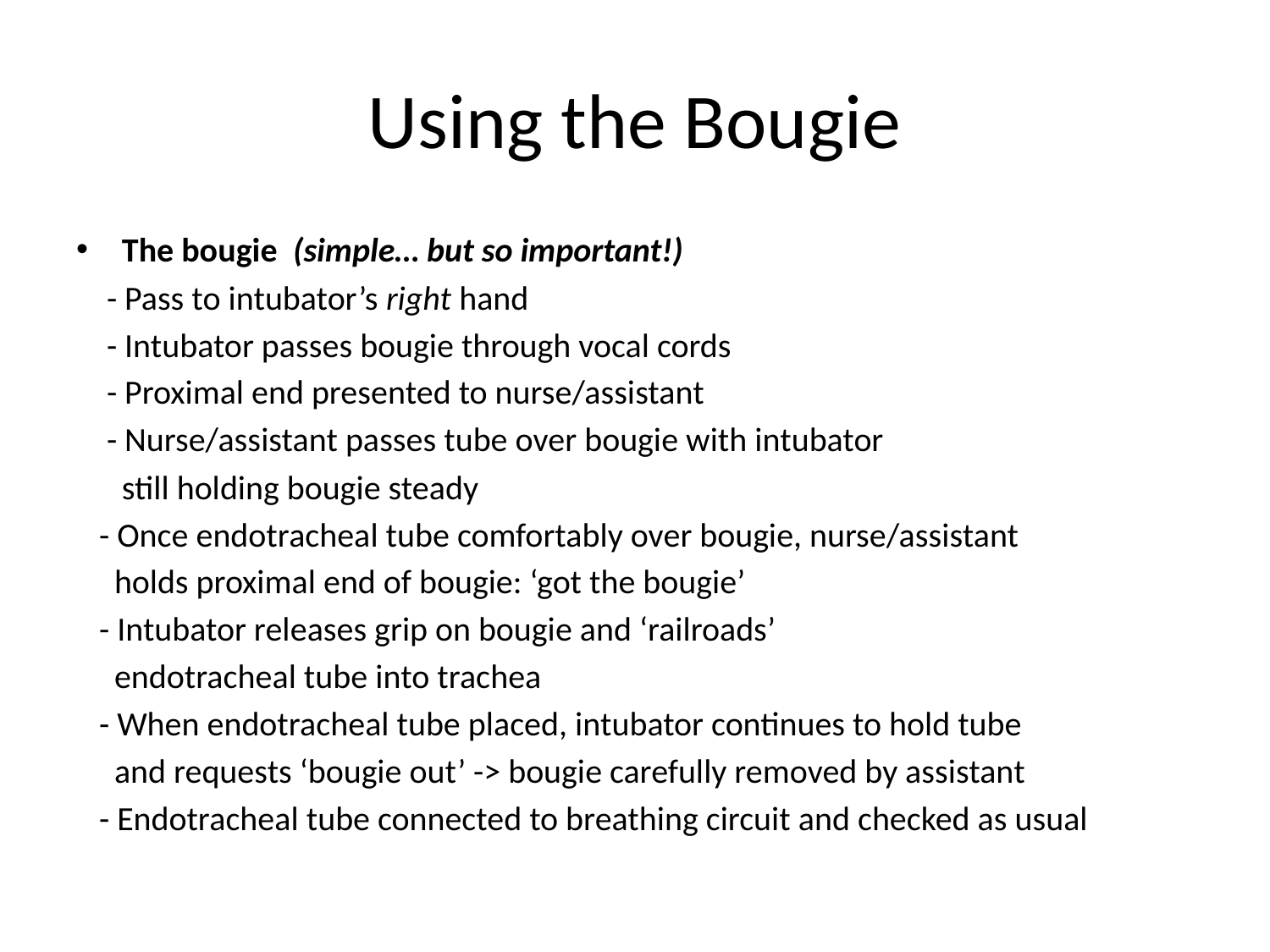

# Using the Bougie
The bougie  (simple… but so important!)
    - Pass to intubator’s right hand
    - Intubator passes bougie through vocal cords
    - Proximal end presented to nurse/assistant
    - Nurse/assistant passes tube over bougie with intubator
      still holding bougie steady
   - Once endotracheal tube comfortably over bougie, nurse/assistant
     holds proximal end of bougie: ‘got the bougie’
   - Intubator releases grip on bougie and ‘railroads’
     endotracheal tube into trachea
   - When endotracheal tube placed, intubator continues to hold tube
     and requests ‘bougie out’ -> bougie carefully removed by assistant
   - Endotracheal tube connected to breathing circuit and checked as usual